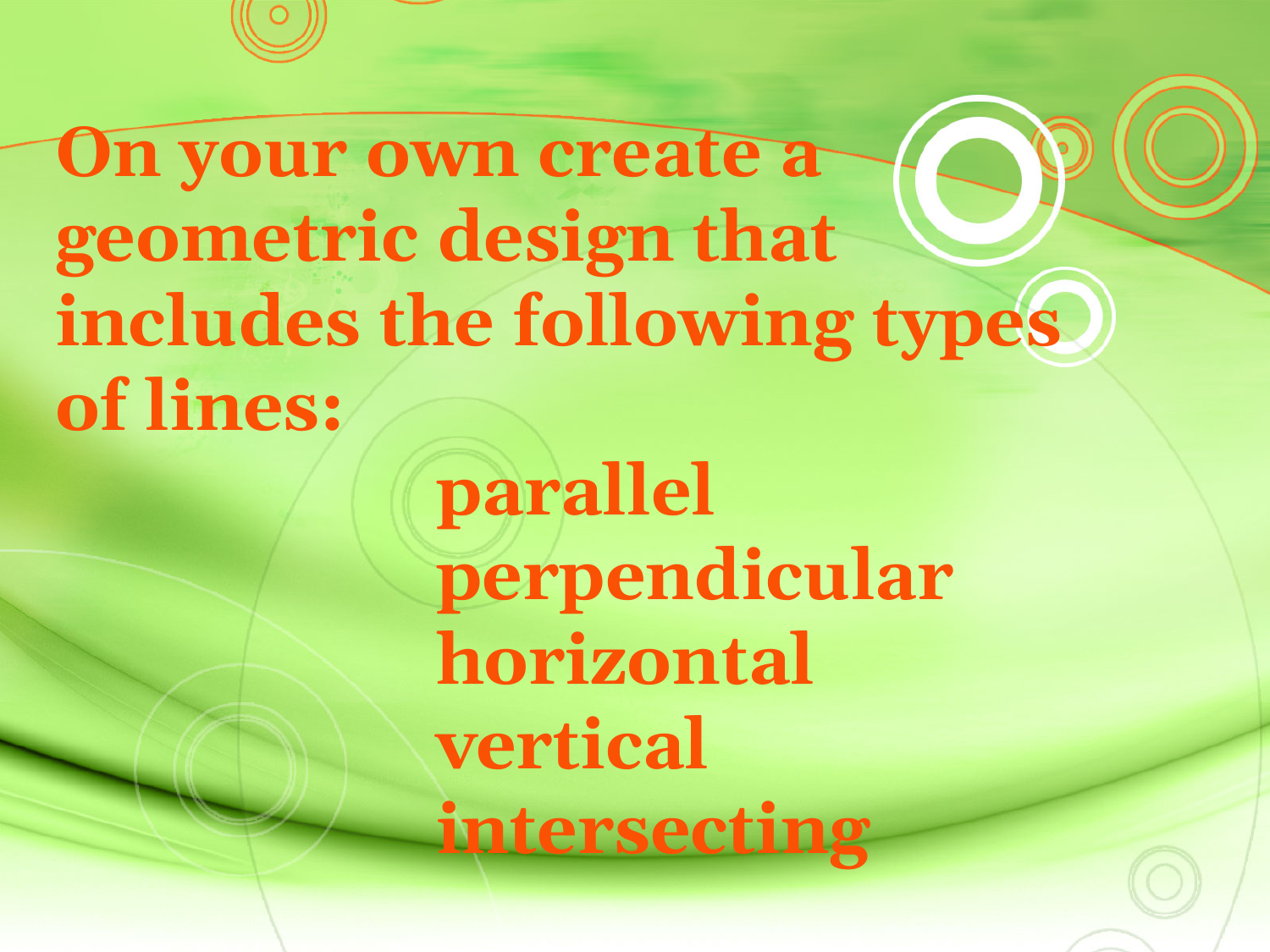

# On your own create a geometric design that includes the following types of lines: parallel perpendicular horizontal vertical intersecting